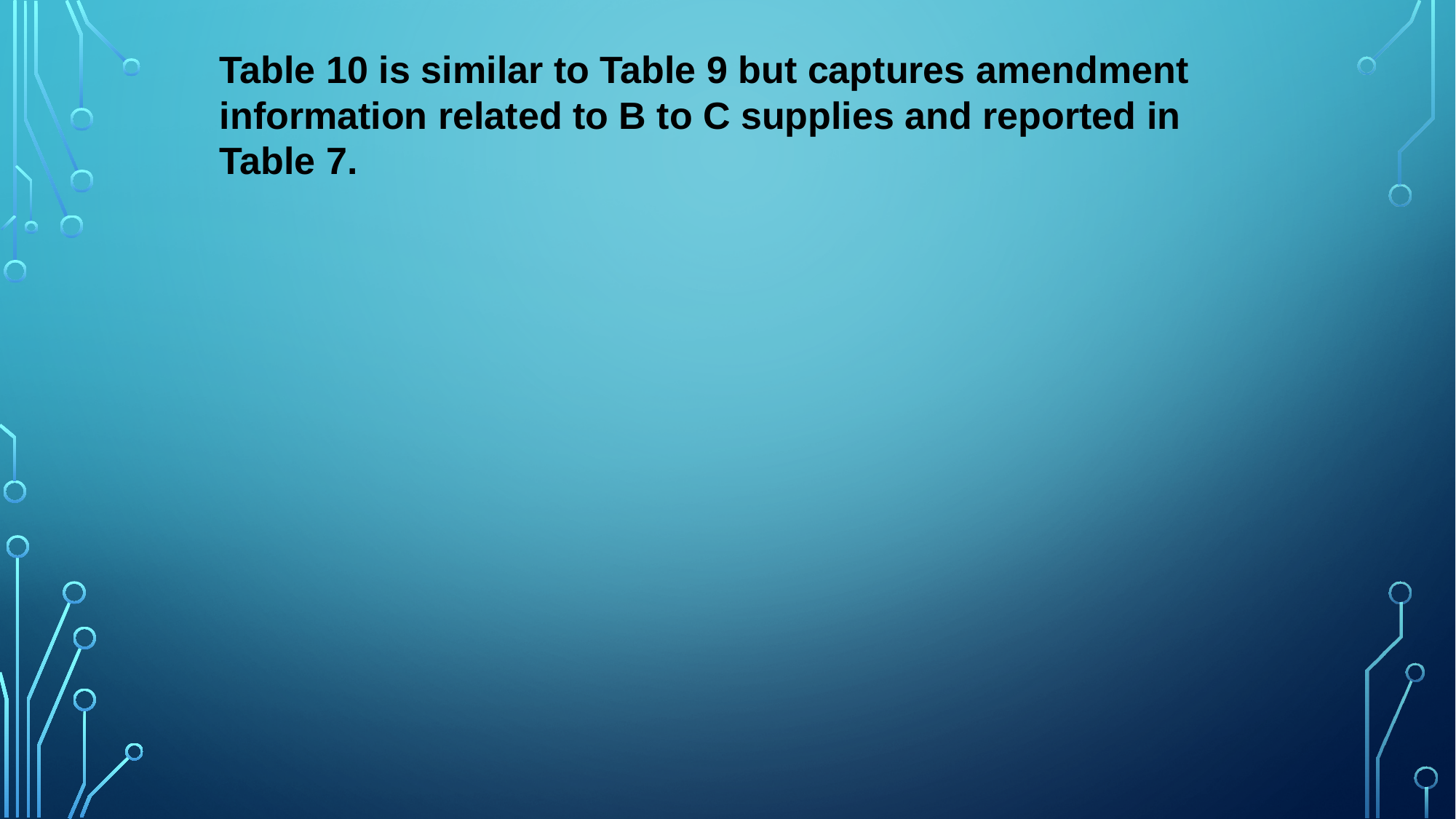

Table 10 is similar to Table 9 but captures amendment information related to B to C supplies and reported in Table 7.